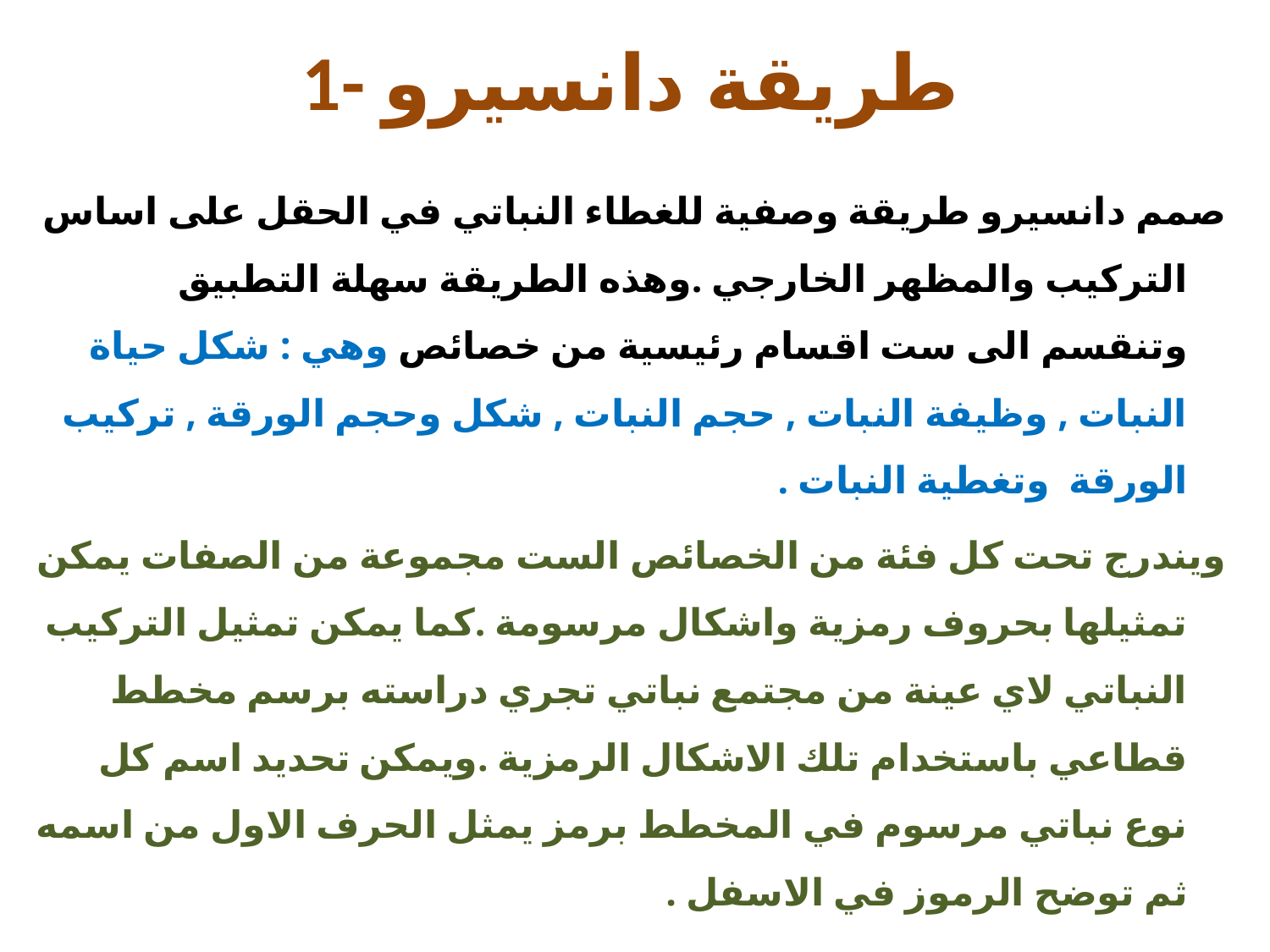

# 1- طريقة دانسيرو
صمم دانسيرو طريقة وصفية للغطاء النباتي في الحقل على اساس التركيب والمظهر الخارجي .وهذه الطريقة سهلة التطبيق وتنقسم الى ست اقسام رئيسية من خصائص وهي : شكل حياة النبات , وظيفة النبات , حجم النبات , شكل وحجم الورقة , تركيب الورقة  وتغطية النبات .
ويندرج تحت كل فئة من الخصائص الست مجموعة من الصفات يمكن تمثيلها بحروف رمزية واشكال مرسومة .كما يمكن تمثيل التركيب النباتي لاي عينة من مجتمع نباتي تجري دراسته برسم مخطط قطاعي باستخدام تلك الاشكال الرمزية .ويمكن تحديد اسم كل نوع نباتي مرسوم في المخطط برمز يمثل الحرف الاول من اسمه ثم توضح الرموز في الاسفل .